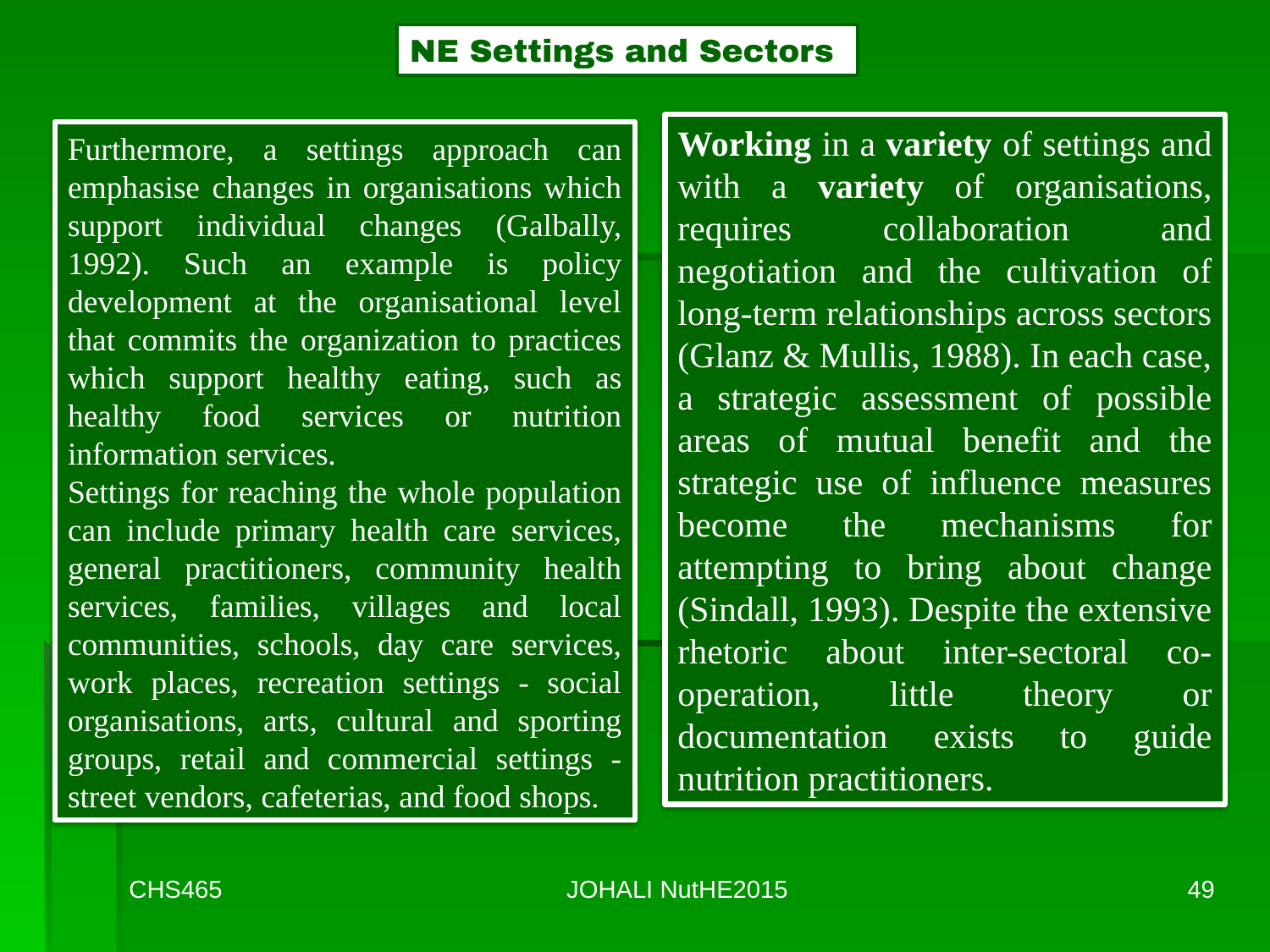

NE Settings and Sectors
Furthermore, a settings approach can emphasise changes in organisations which support individual changes (Galbally, 1992). Such an example is policy development at the organisational level that commits the organization to practices which support healthy eating, such as healthy food services or nutrition information services.
Settings for reaching the whole population can include primary health care services, general practitioners, community health services, families, villages and local communities, schools, day care services, work places, recreation settings - social organisations, arts, cultural and sporting groups, retail and commercial settings - street vendors, cafeterias, and food shops.
Working in a variety of settings and with a variety of organisations, requires collaboration and negotiation and the cultivation of long-term relationships across sectors (Glanz & Mullis, 1988). In each case, a strategic assessment of possible areas of mutual benefit and the strategic use of influence measures become the mechanisms for attempting to bring about change (Sindall, 1993). Despite the extensive rhetoric about inter-sectoral co-operation, little theory or documentation exists to guide nutrition practitioners.
CHS465
JOHALI NutHE2015
49